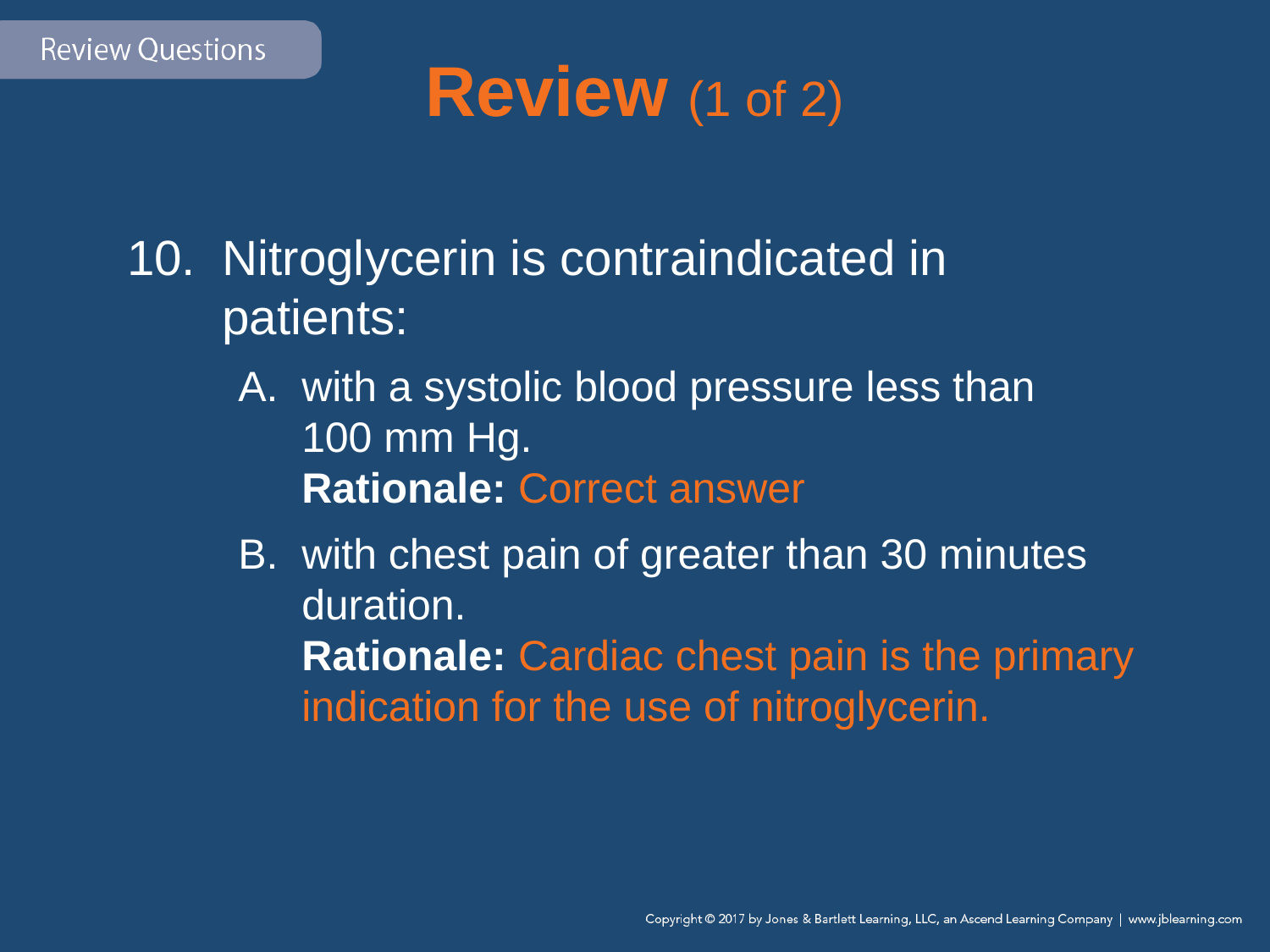

# Review (1 of 2)
Nitroglycerin is contraindicated in patients:
with a systolic blood pressure less than
100 mm Hg.
Rationale: Correct answer
with chest pain of greater than 30 minutes duration.
Rationale: Cardiac chest pain is the primary indication for the use of nitroglycerin.